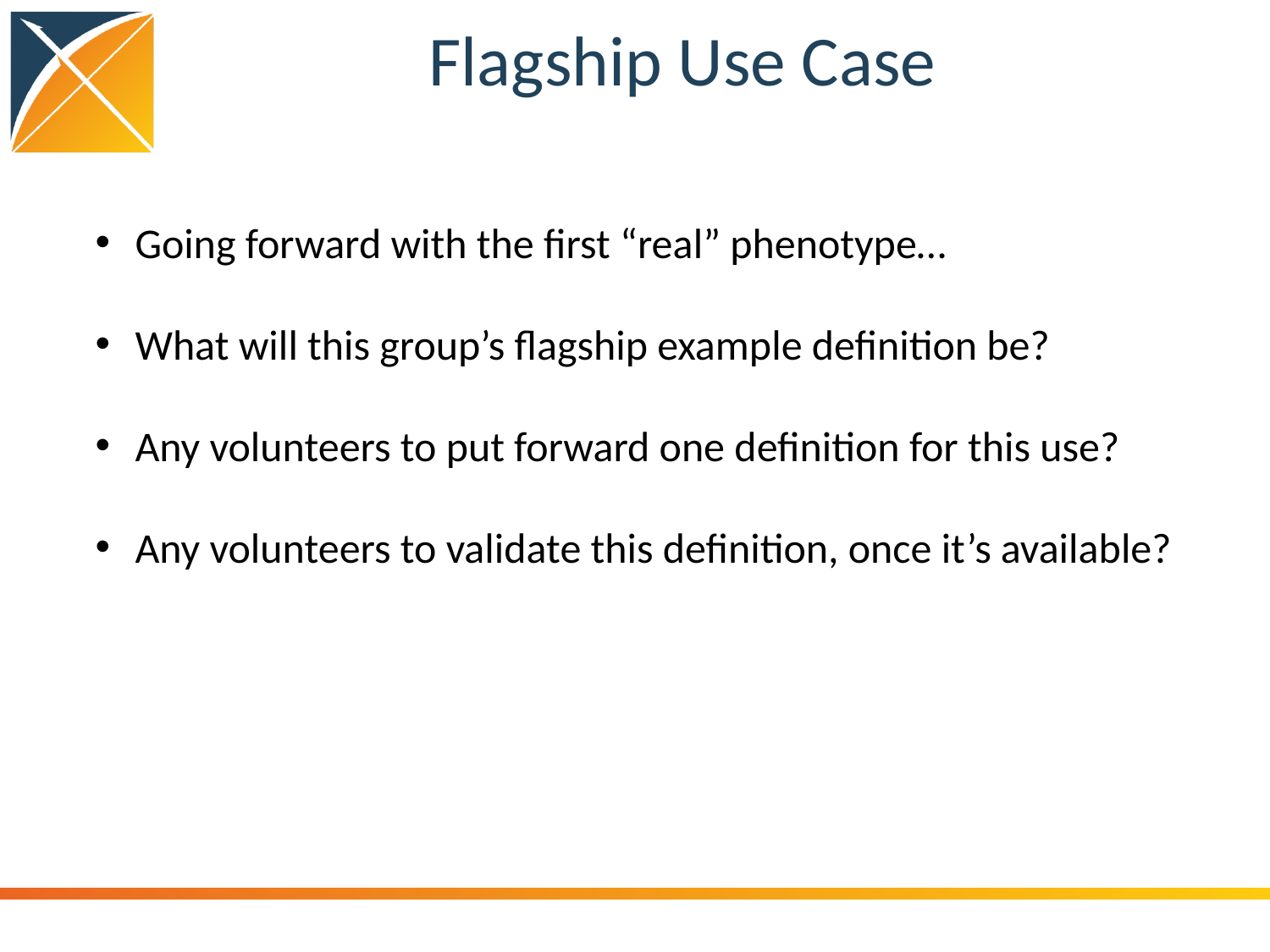

# Flagship Use Case
Going forward with the first “real” phenotype…

What will this group’s flagship example definition be?

Any volunteers to put forward one definition for this use?

Any volunteers to validate this definition, once it’s available?